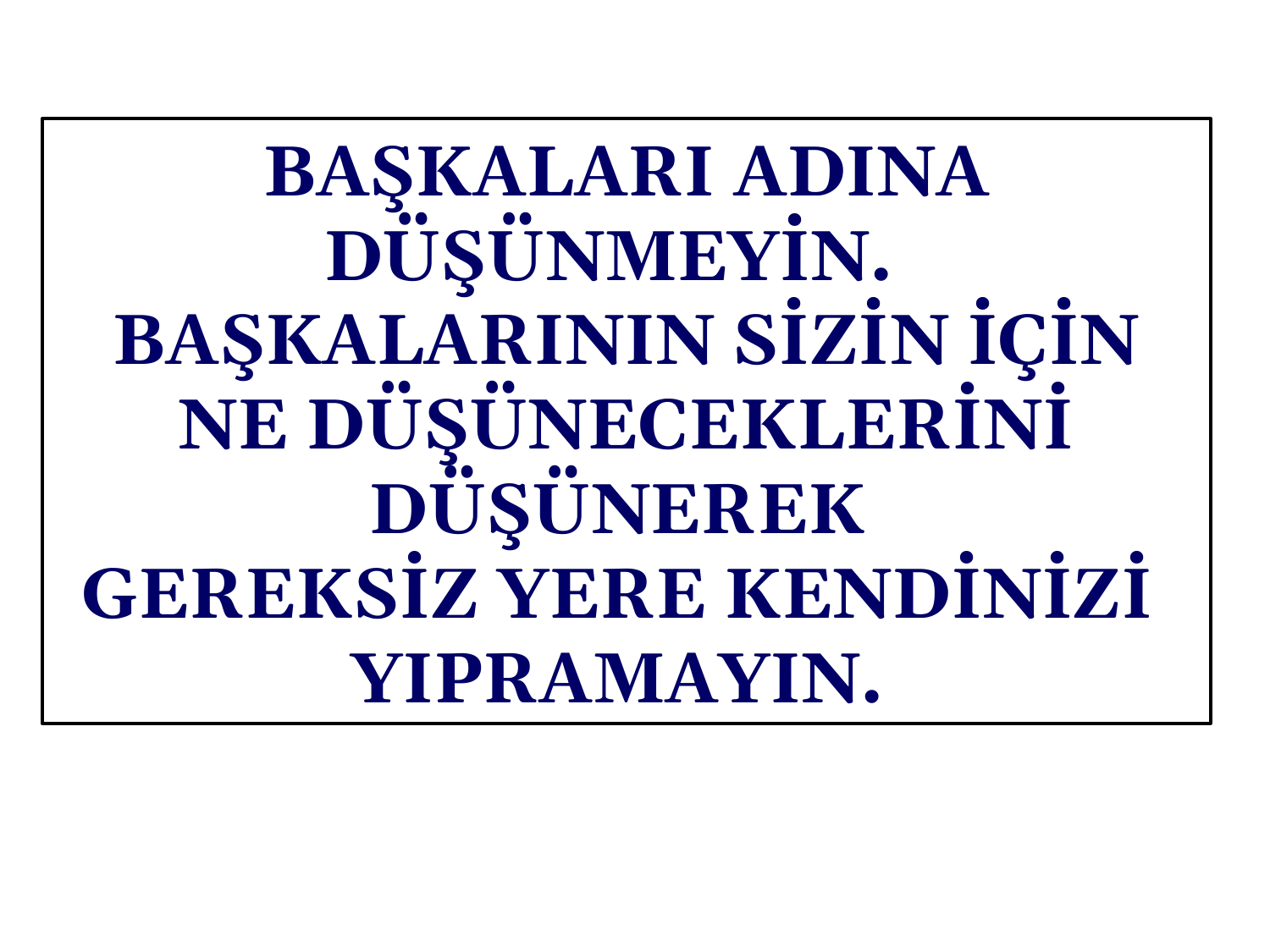

BAŞKALARI ADINA DÜŞÜNMEYİN.
BAŞKALARININ SİZİN İÇİN NE DÜŞÜNECEKLERİNİ DÜŞÜNEREK
GEREKSİZ YERE KENDİNİZİ
YIPRAMAYIN.